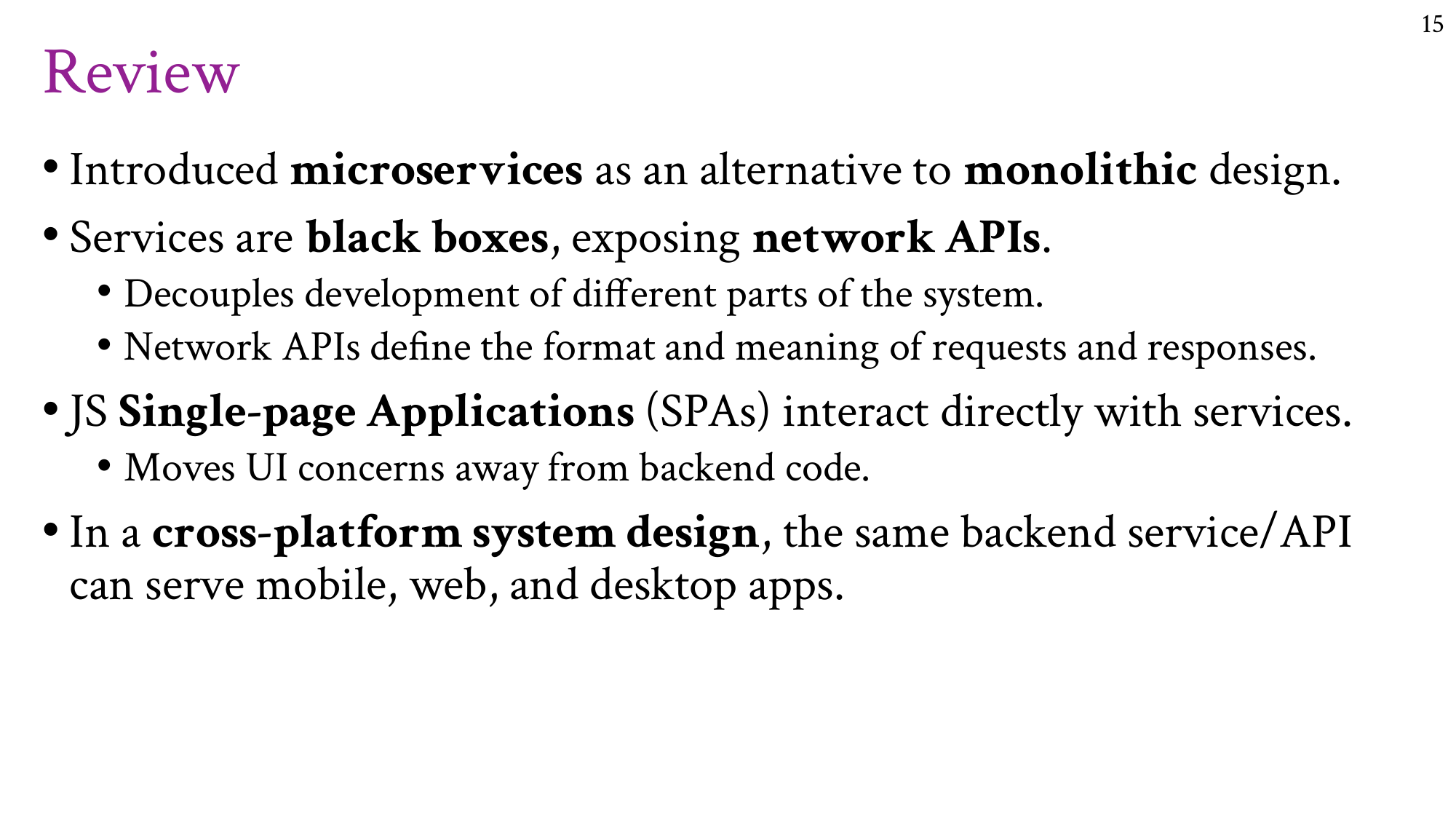

15
# Review
Introduced microservices as an alternative to monolithic design.
Services are black boxes, exposing network APIs.
Decouples development of different parts of the system.
Network APIs define the format and meaning of requests and responses.
JS Single-page Applications (SPAs) interact directly with services.
Moves UI concerns away from backend code.
In a cross-platform system design, the same backend service/API can serve mobile, web, and desktop apps.